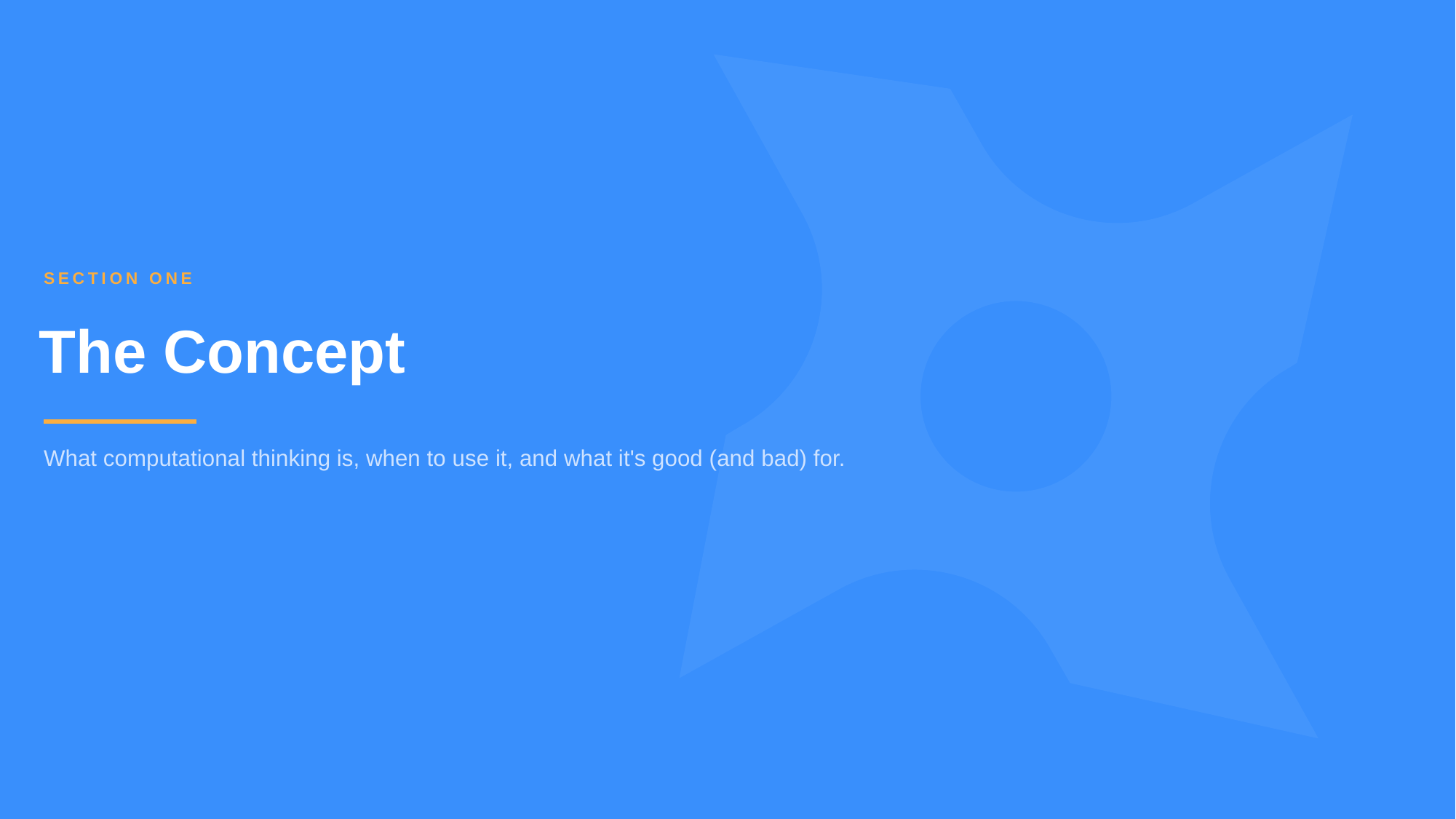

SECTION ONE
The Concept
What computational thinking is, when to use it, and what it's good (and bad) for.